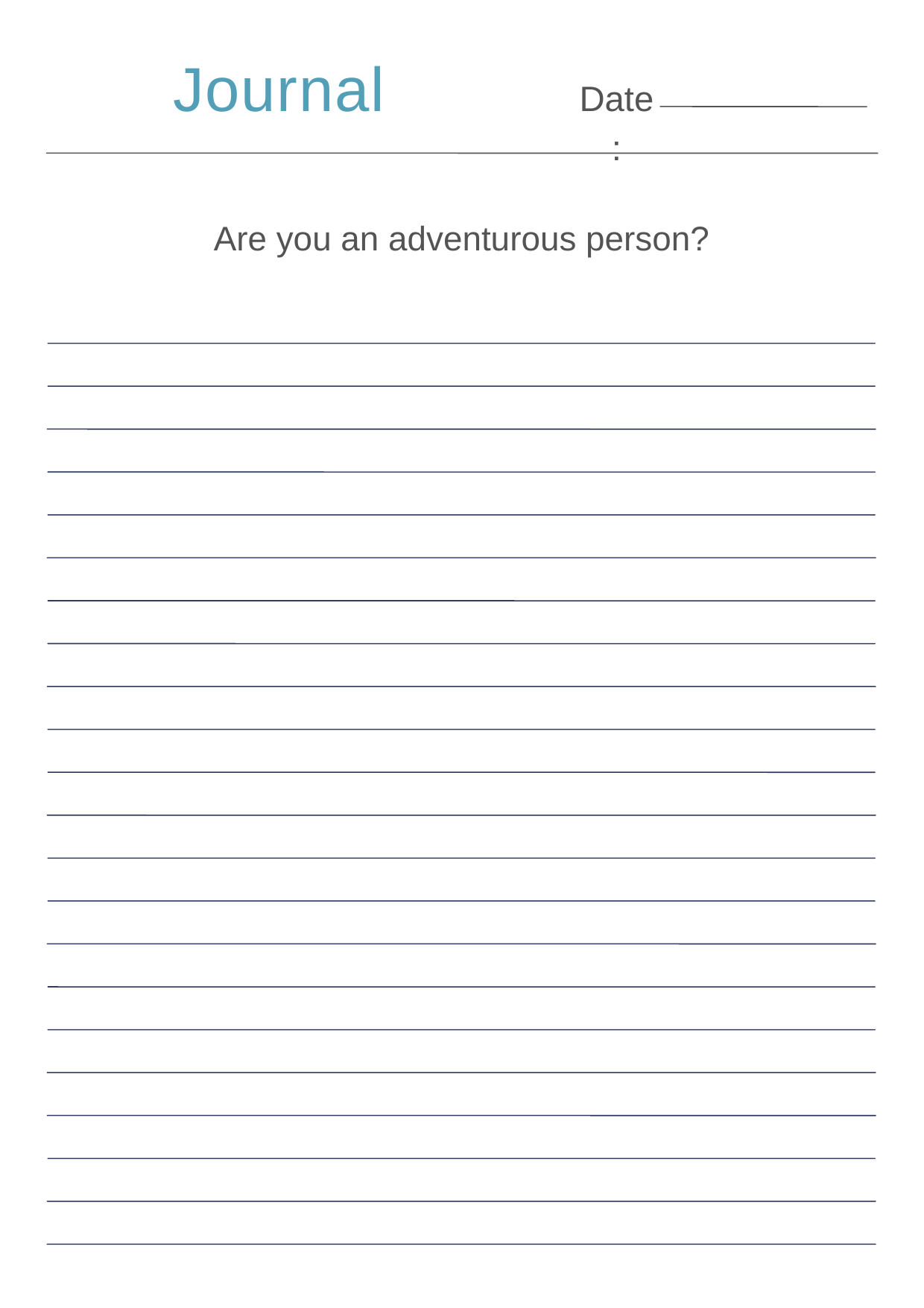

Journal
Date:

Are you an adventurous person?